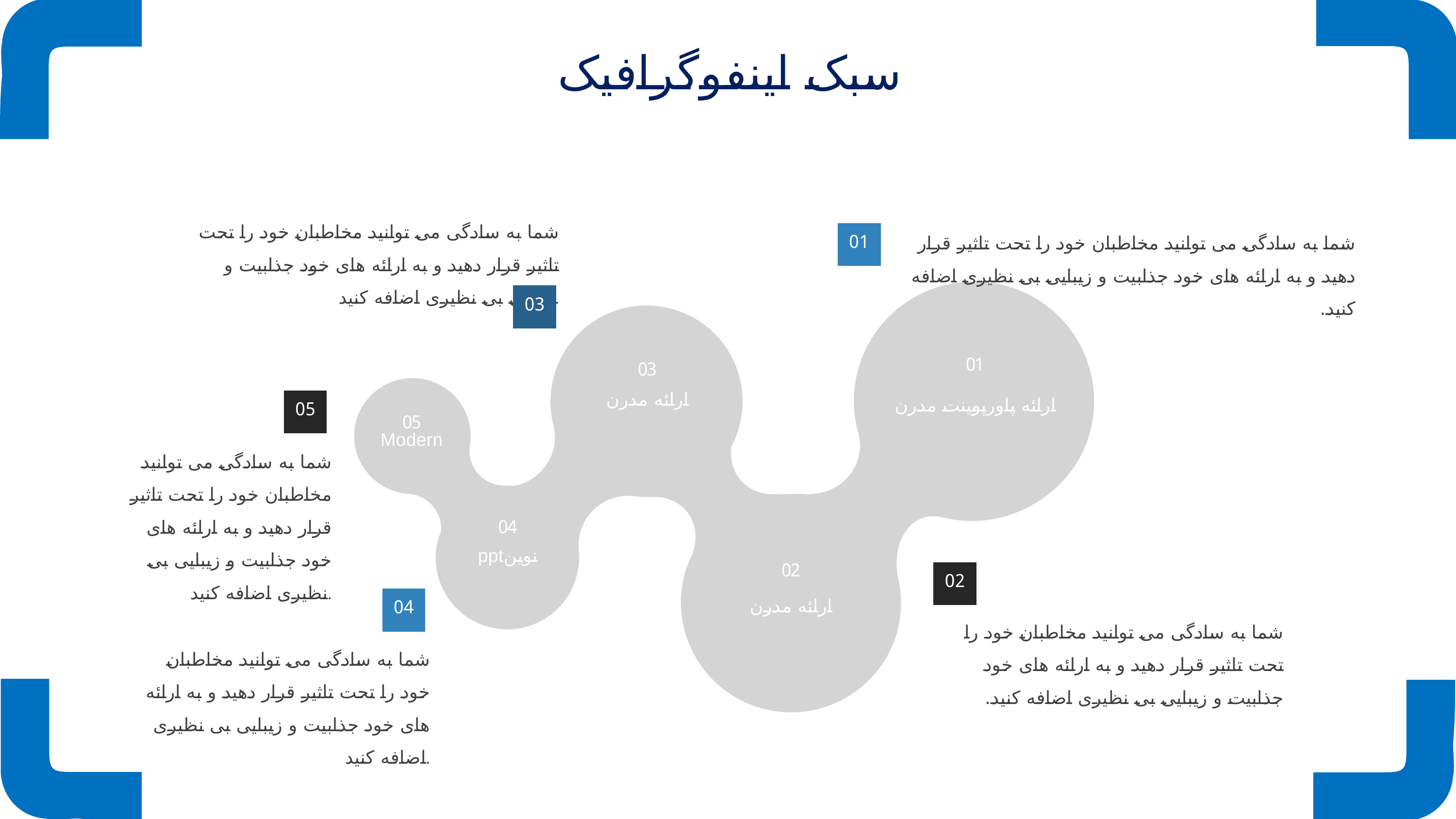

سبک اینفوگرافیک

شما به سادگی می توانید مخاطبان خود را تحت تاثیر قرار دهید و به ارائه های خود جذابیت و زیبایی بی نظیری اضافه کنید.
شما به سادگی می توانید مخاطبان خود را تحت تاثیر قرار دهید و به ارائه های خود جذابیت و زیبایی بی نظیری اضافه کنید.

01

03

01
03

05
ارائه مدرن
05
ارائه پاورپوینت مدرن
Modern
شما به سادگی می توانید مخاطبان خود را تحت تاثیر قرار دهید و به ارائه های خود جذابیت و زیبایی بی نظیری اضافه کنید.

04
02
نوینppt

02

04
ارائه مدرن
شما به سادگی می توانید مخاطبان خود را تحت تاثیر قرار دهید و به ارائه های خود جذابیت و زیبایی بی نظیری اضافه کنید.
شما به سادگی می توانید مخاطبان خود را تحت تاثیر قرار دهید و به ارائه های خود جذابیت و زیبایی بی نظیری اضافه کنید.